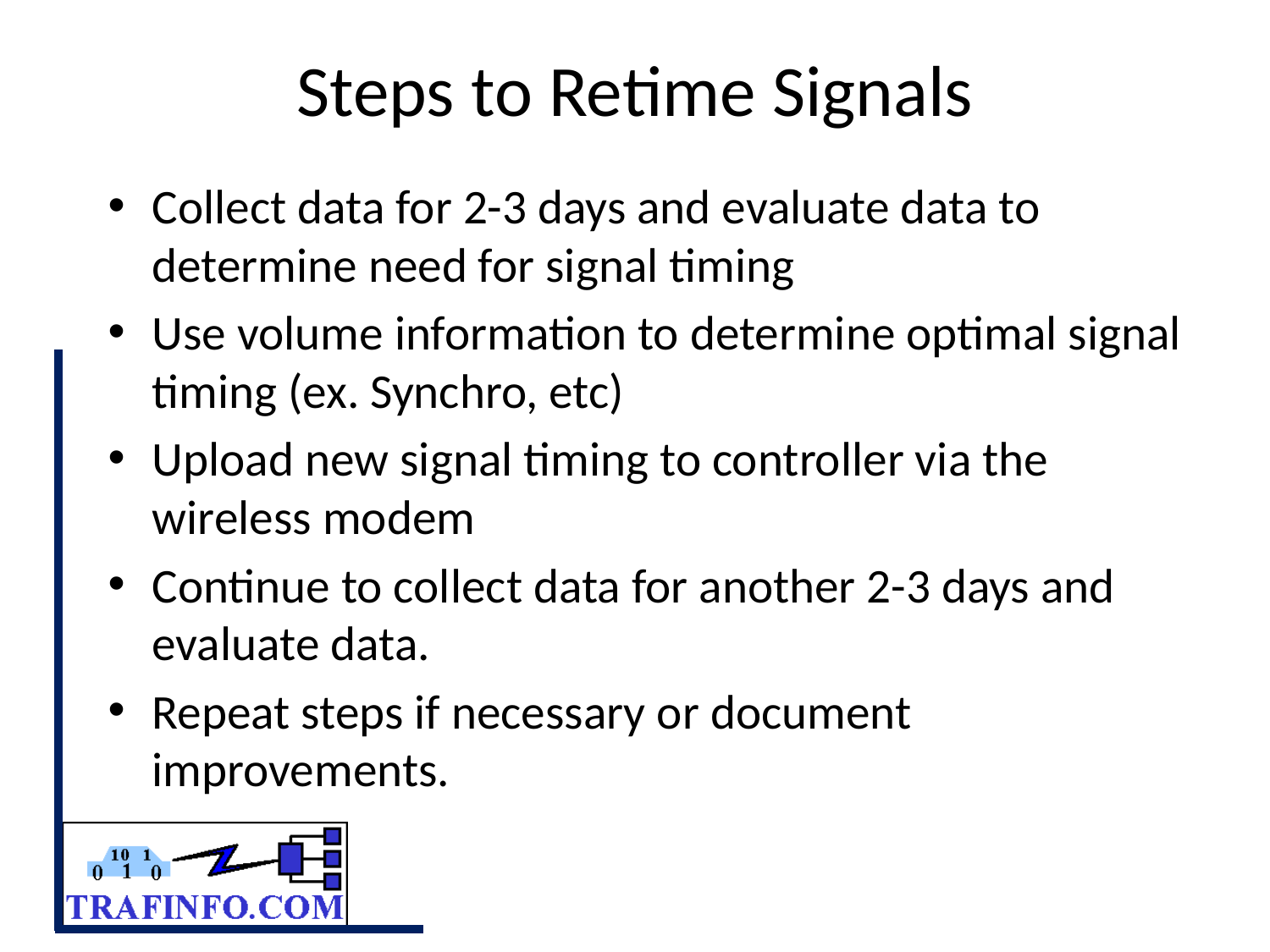

# Steps to Retime Signals
Collect data for 2-3 days and evaluate data to determine need for signal timing
Use volume information to determine optimal signal timing (ex. Synchro, etc)
Upload new signal timing to controller via the wireless modem
Continue to collect data for another 2-3 days and evaluate data.
Repeat steps if necessary or document improvements.